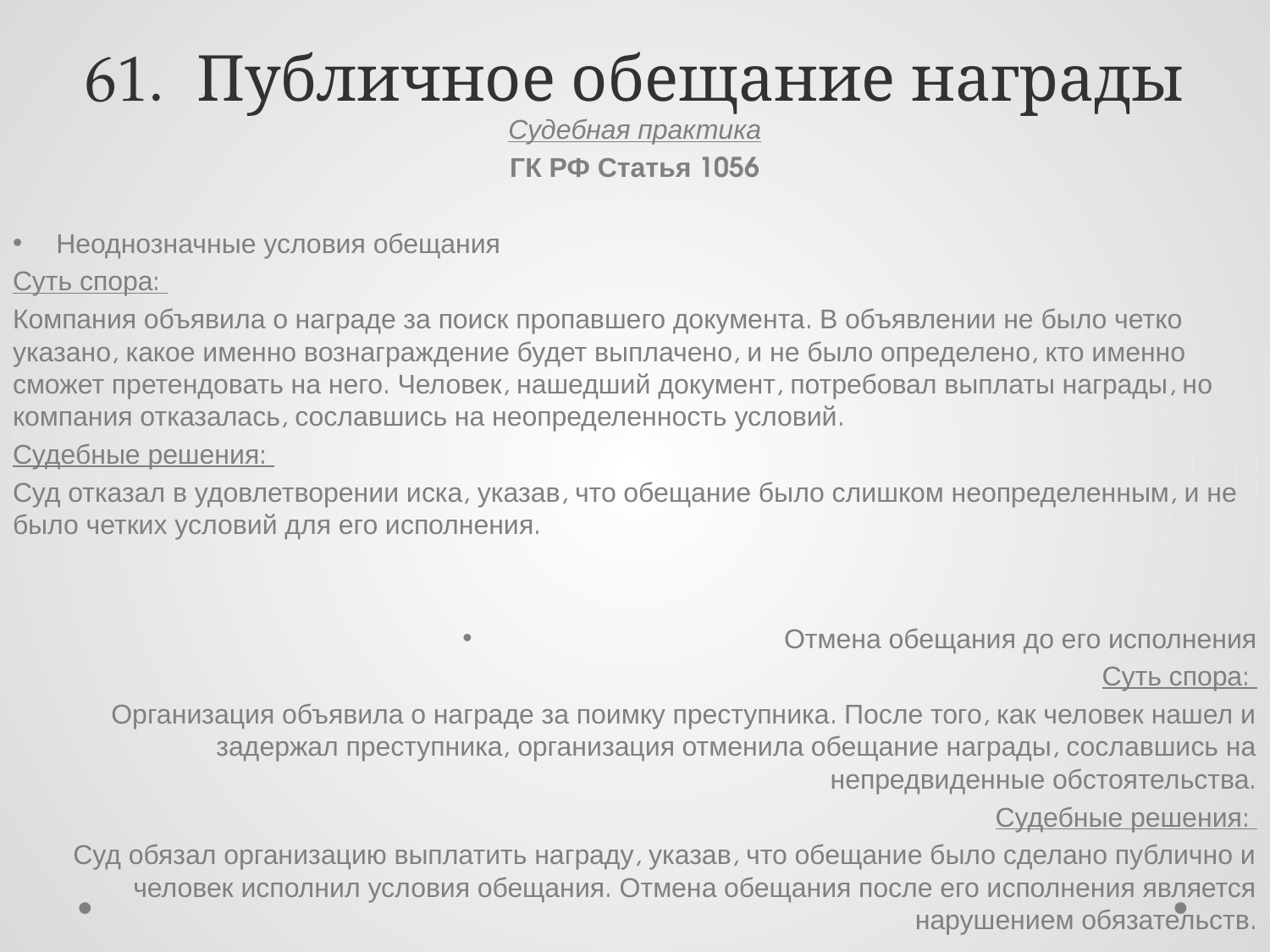

# 61.  Публичное обещание награды
Судебная практика
ГК РФ Статья 1056

Неоднозначные условия обещания
Суть спора:
Компания объявила о награде за поиск пропавшего документа. В объявлении не было четко указано, какое именно вознаграждение будет выплачено, и не было определено, кто именно сможет претендовать на него. Человек, нашедший документ, потребовал выплаты награды, но компания отказалась, сославшись на неопределенность условий.
Судебные решения:
Суд отказал в удовлетворении иска, указав, что обещание было слишком неопределенным, и не было четких условий для его исполнения.

Отмена обещания до его исполнения
 Суть спора:
Организация объявила о награде за поимку преступника. После того, как человек нашел и задержал преступника, организация отменила обещание награды, сославшись на непредвиденные обстоятельства.
Судебные решения:
Суд обязал организацию выплатить награду, указав, что обещание было сделано публично и человек исполнил условия обещания. Отмена обещания после его исполнения является нарушением обязательств.